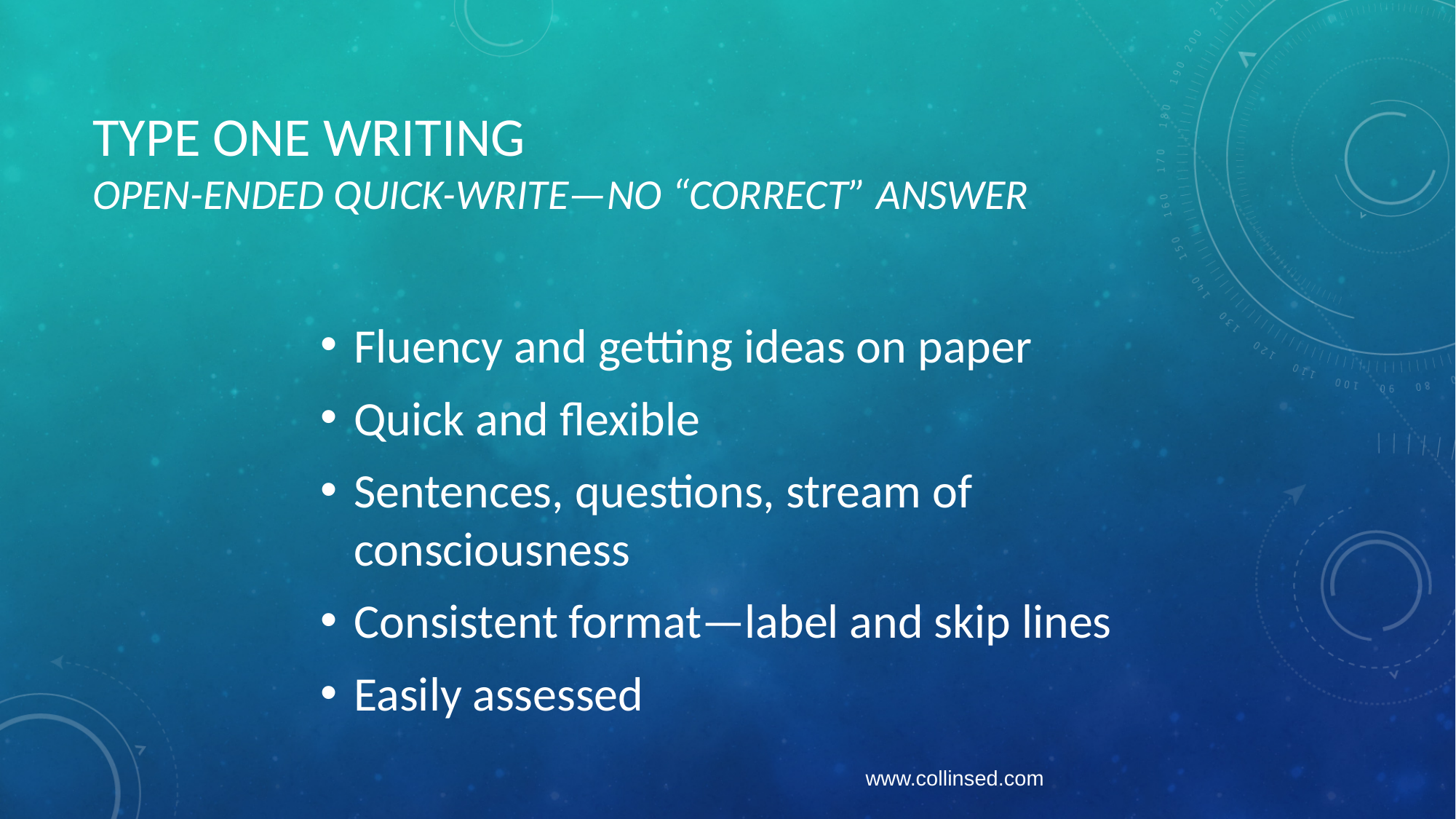

# Type One Writing Open-ended quick-write—no “correct” answer

Fluency and getting ideas on paper
Quick and flexible
Sentences, questions, stream of consciousness
Consistent format—label and skip lines
Easily assessed

www.collinsed.com